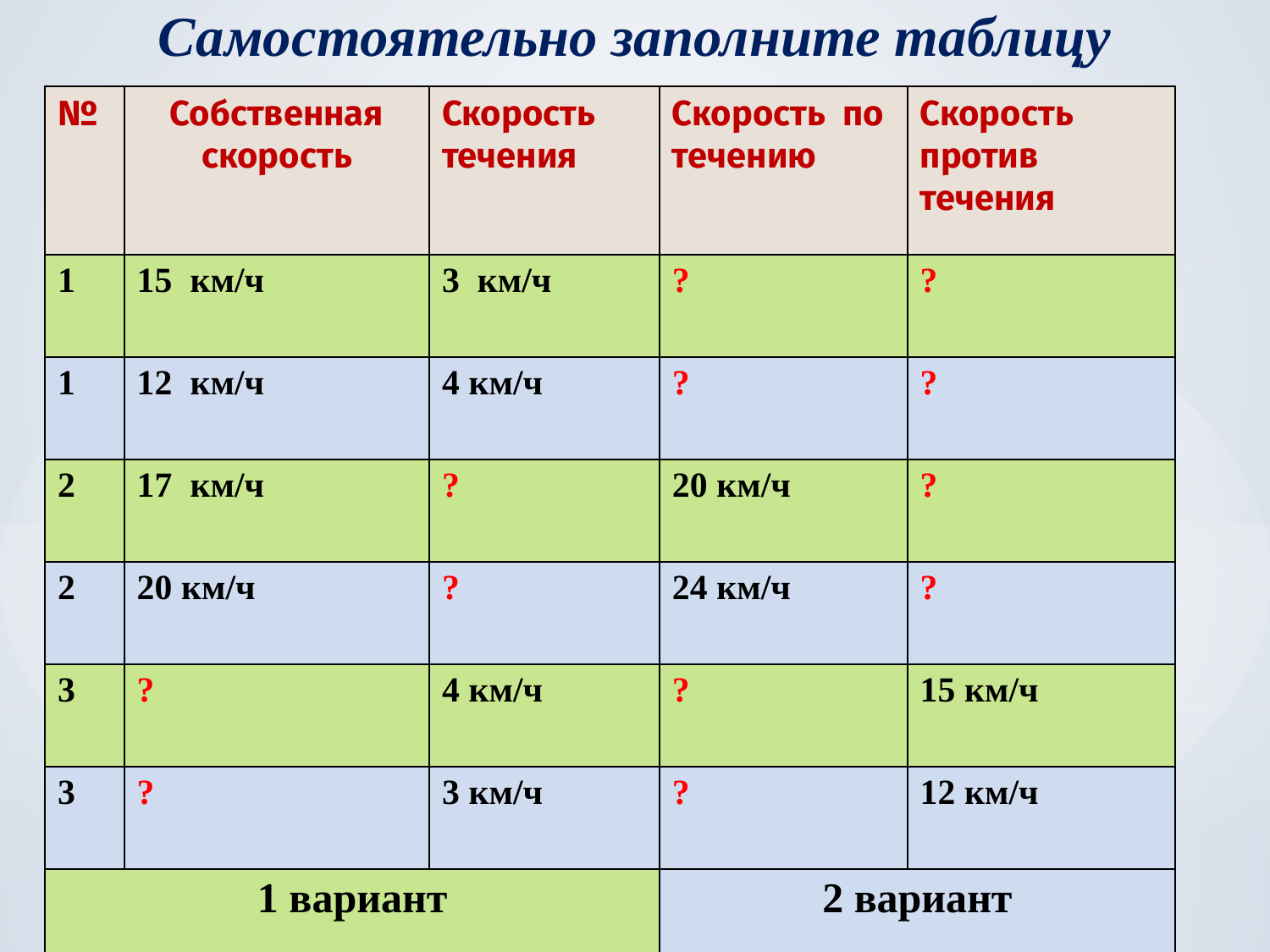

Самостоятельно заполните таблицу
| № | Собственная скорость | Скорость течения | Скорость по течению | Скорость против течения |
| --- | --- | --- | --- | --- |
| 1 | 15 км/ч | 3 км/ч | ? | ? |
| 1 | 12 км/ч | 4 км/ч | ? | ? |
| 2 | 17 км/ч | ? | 20 км/ч | ? |
| 2 | 20 км/ч | ? | 24 км/ч | ? |
| 3 | ? | 4 км/ч | ? | 15 км/ч |
| 3 | ? | 3 км/ч | ? | 12 км/ч |
| 1 вариант |  |  | 2 вариант |  |